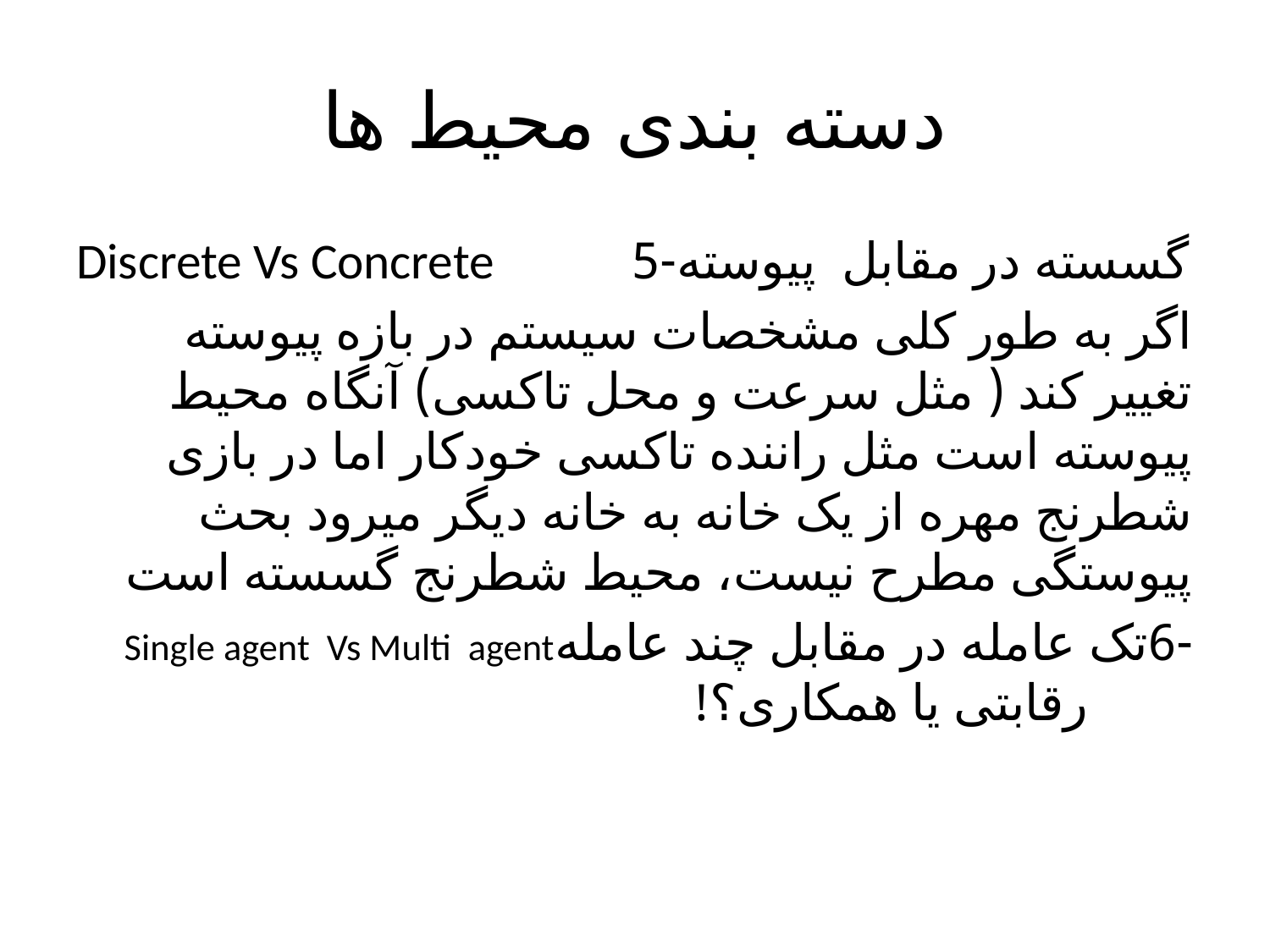

# دسته بندی محیط ها
Discrete Vs Concrete            گسسته در مقابل  پیوسته-5
اگر به طور کلی‌ مشخصات سیستم در بازه پیوسته تغییر کند ( مثل سرعت و محل تاکسی) آنگاه محیط پیوسته است مثل راننده تاکسی خودکار اما در بازی شطرنج مهره از یک خانه به خانه دیگر میرود بحث پیوستگی مطرح نیست، محیط شطرنج گسسته است
-6تک عامله در مقابل چند عاملهSingle agent  Vs Multi  agent            رقابتی‌ یا همکاری؟!